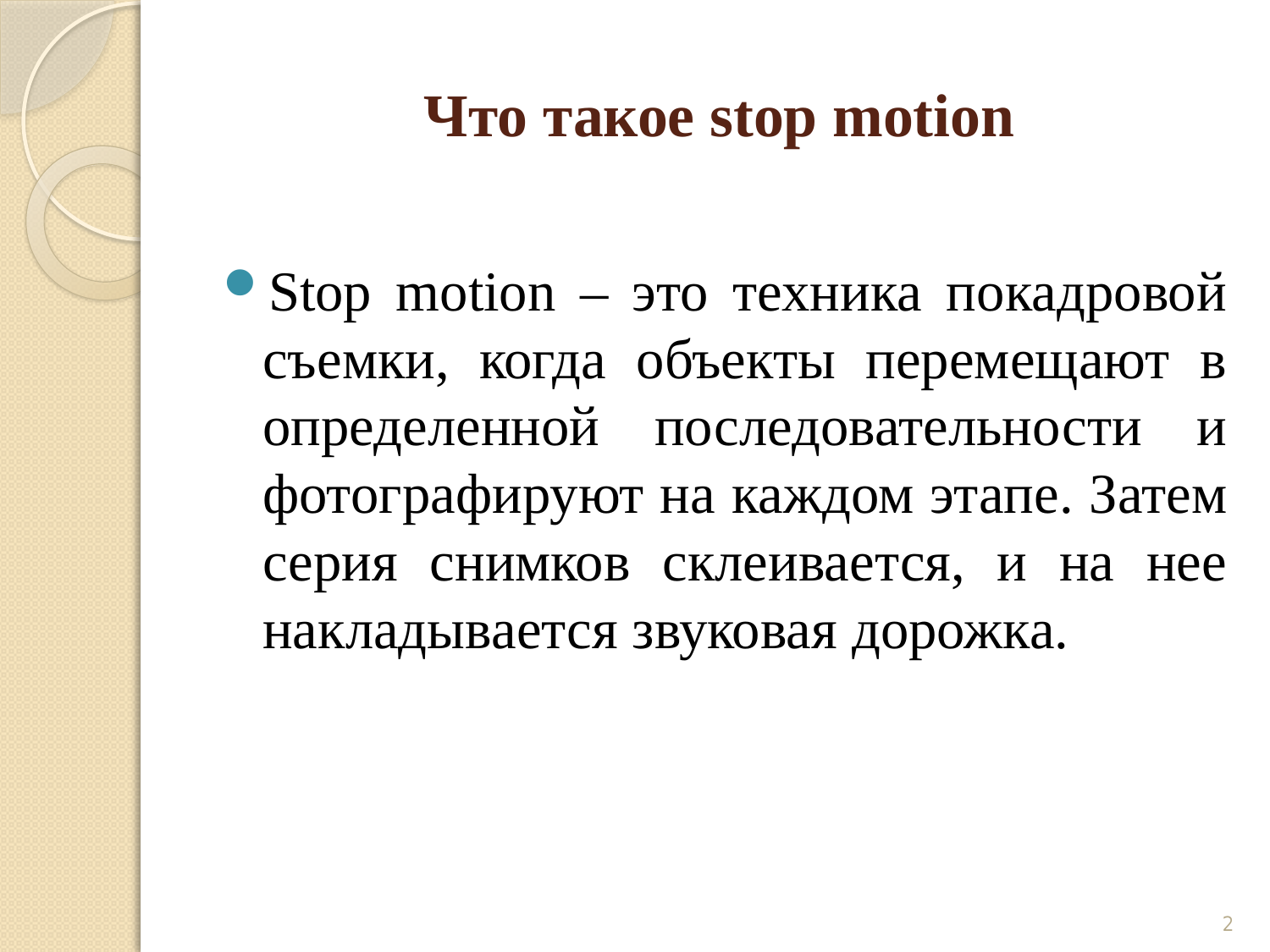

# Что такое stop motion
Stop motion – это техника покадровой съемки, когда объекты перемещают в определенной последовательности и фотографируют на каждом этапе. Затем серия снимков склеивается, и на нее накладывается звуковая дорожка.

2